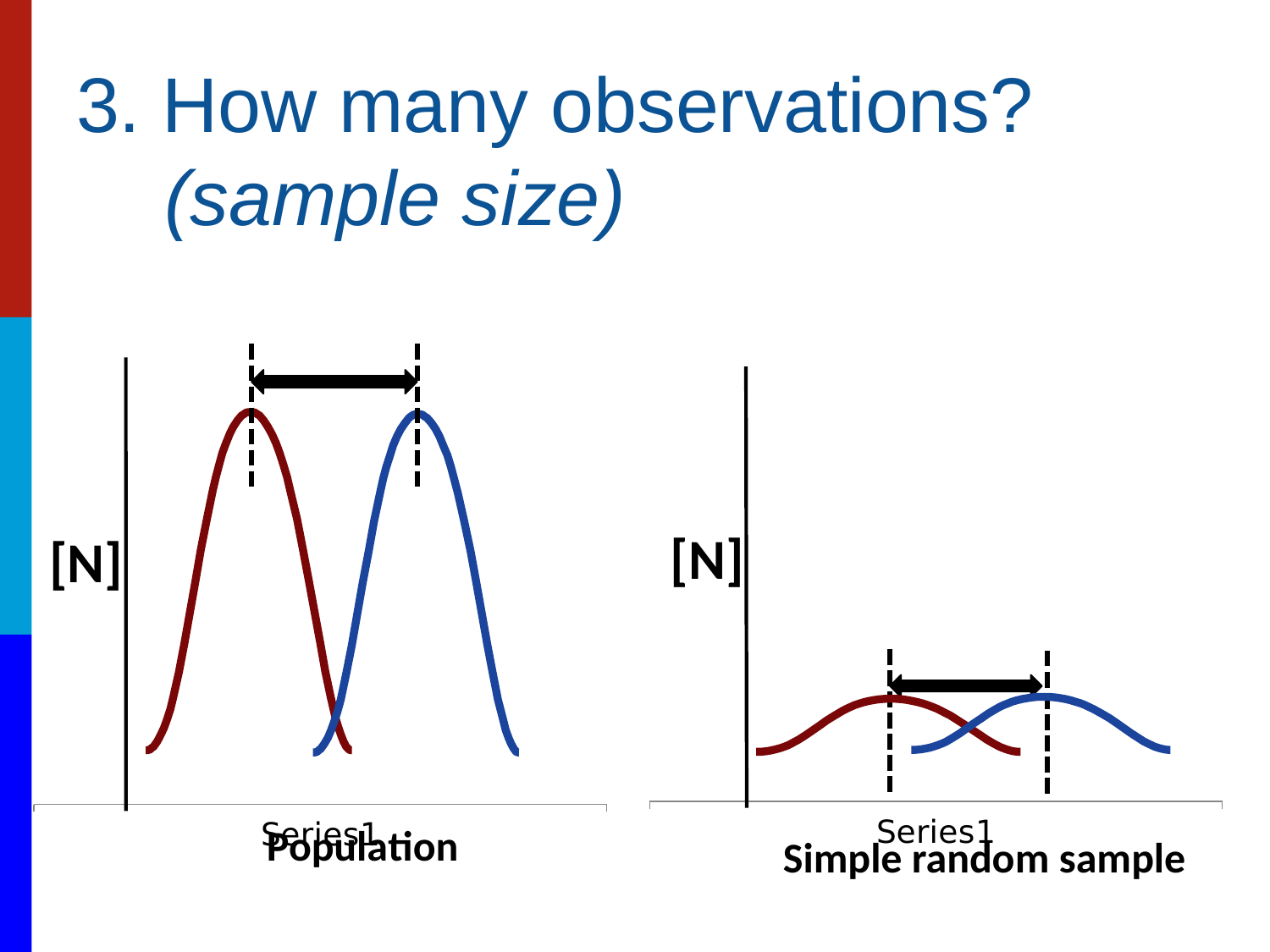

# 3. How many observations? (sample size)

### Chart

| Category | Column1 |
|---|---|
|  | None |

### Chart

| Category | Column1 |
|---|---|
|  | None |

Simple random sample